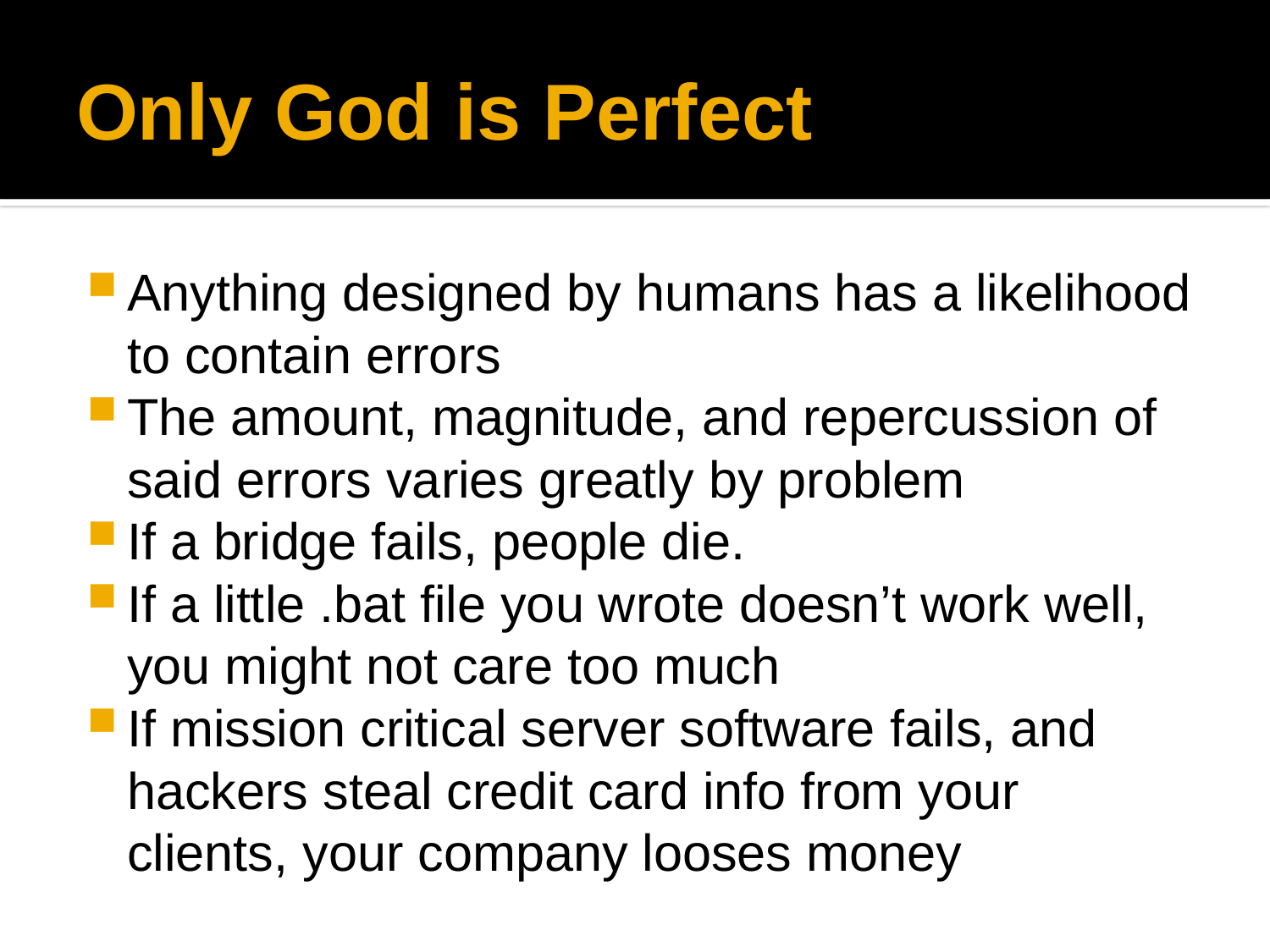

# Only God is Perfect
Anything designed by humans has a likelihood to contain errors
The amount, magnitude, and repercussion of said errors varies greatly by problem
If a bridge fails, people die.
If a little .bat file you wrote doesn’t work well, you might not care too much
If mission critical server software fails, and hackers steal credit card info from your clients, your company looses money